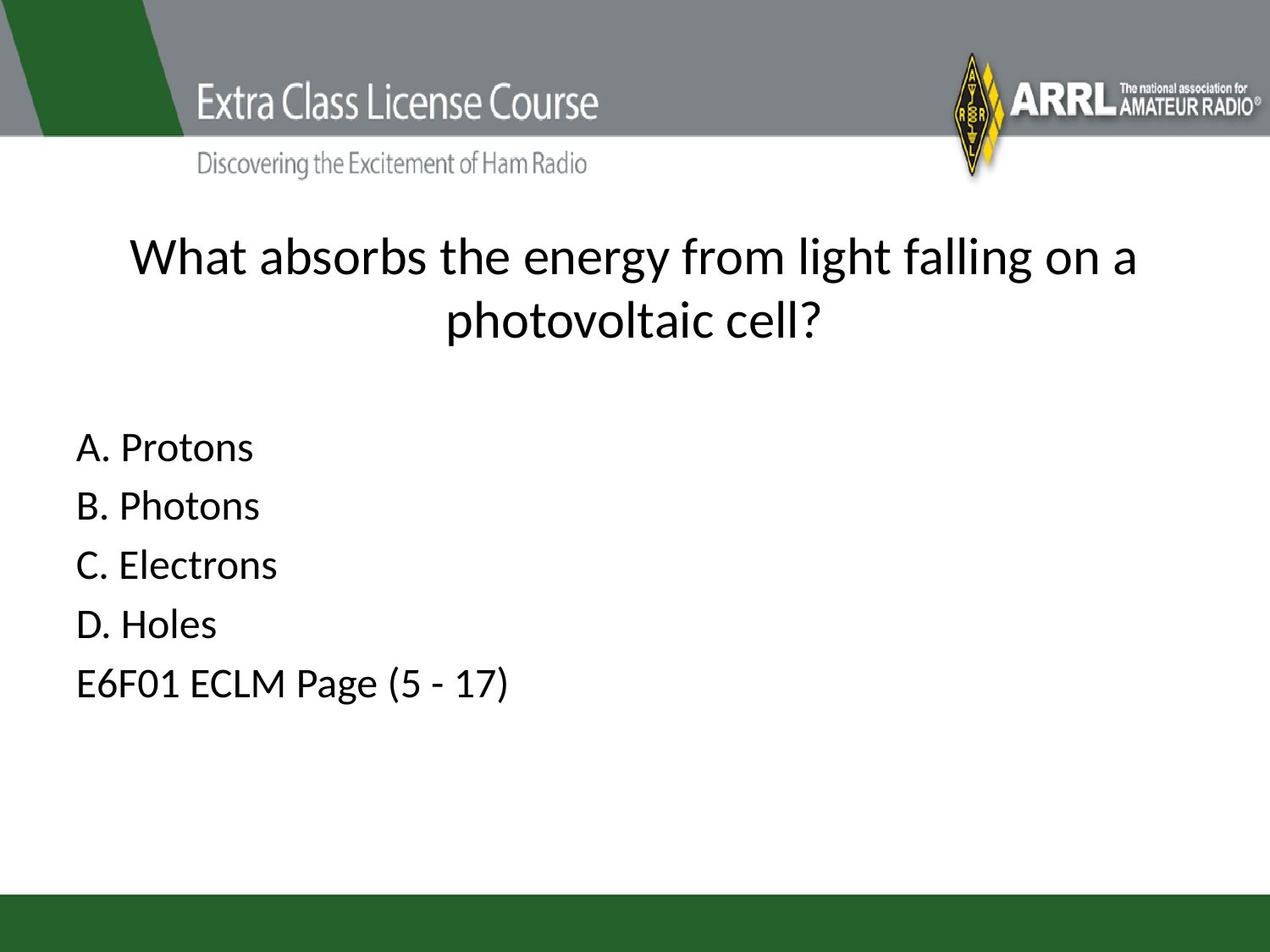

# What absorbs the energy from light falling on a photovoltaic cell?
A. Protons
B. Photons
C. Electrons
D. Holes
E6F01 ECLM Page (5 - 17)